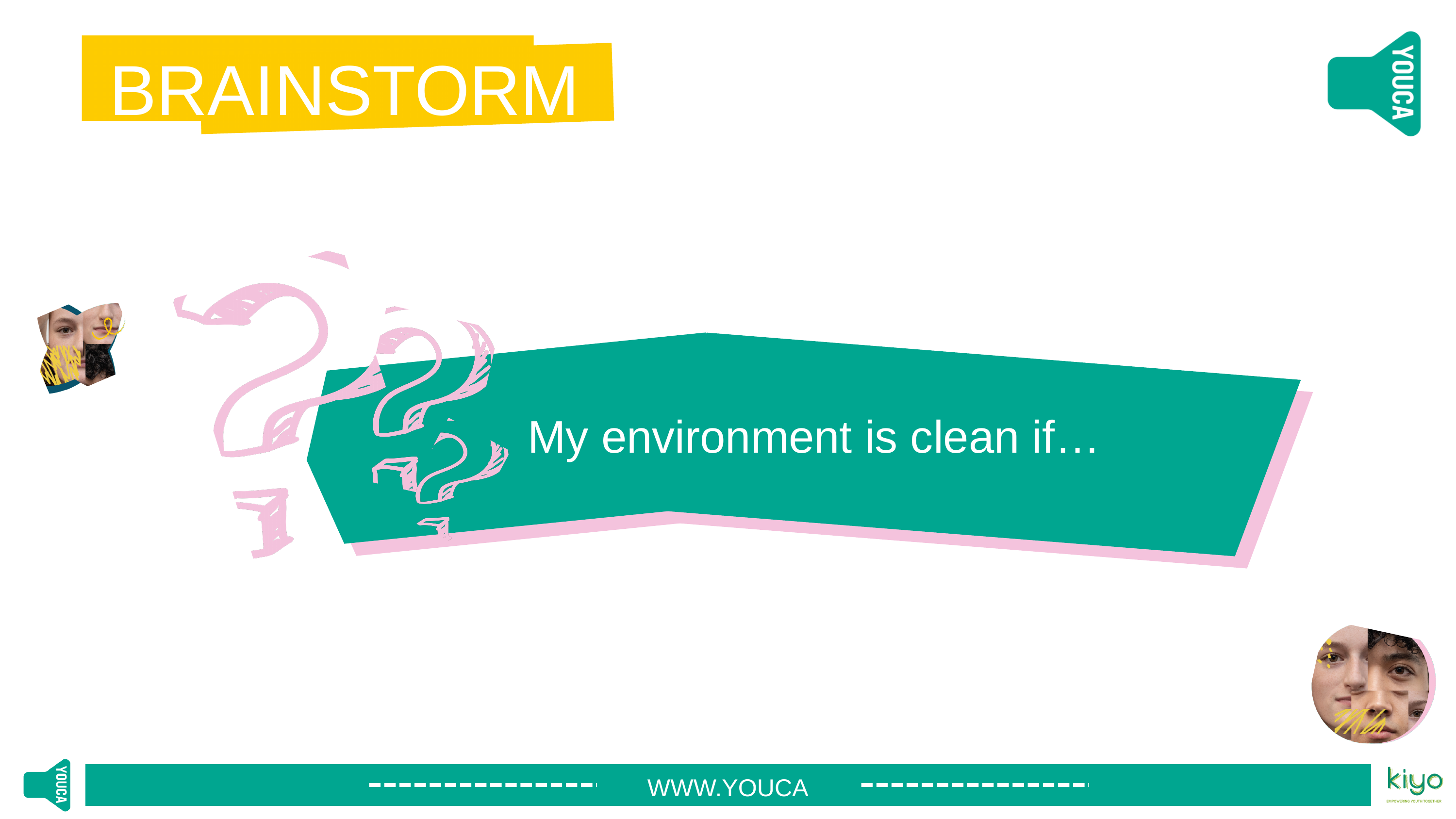

BRAINSTORM

My environment is clean if…

WWW.YOUCA.BE